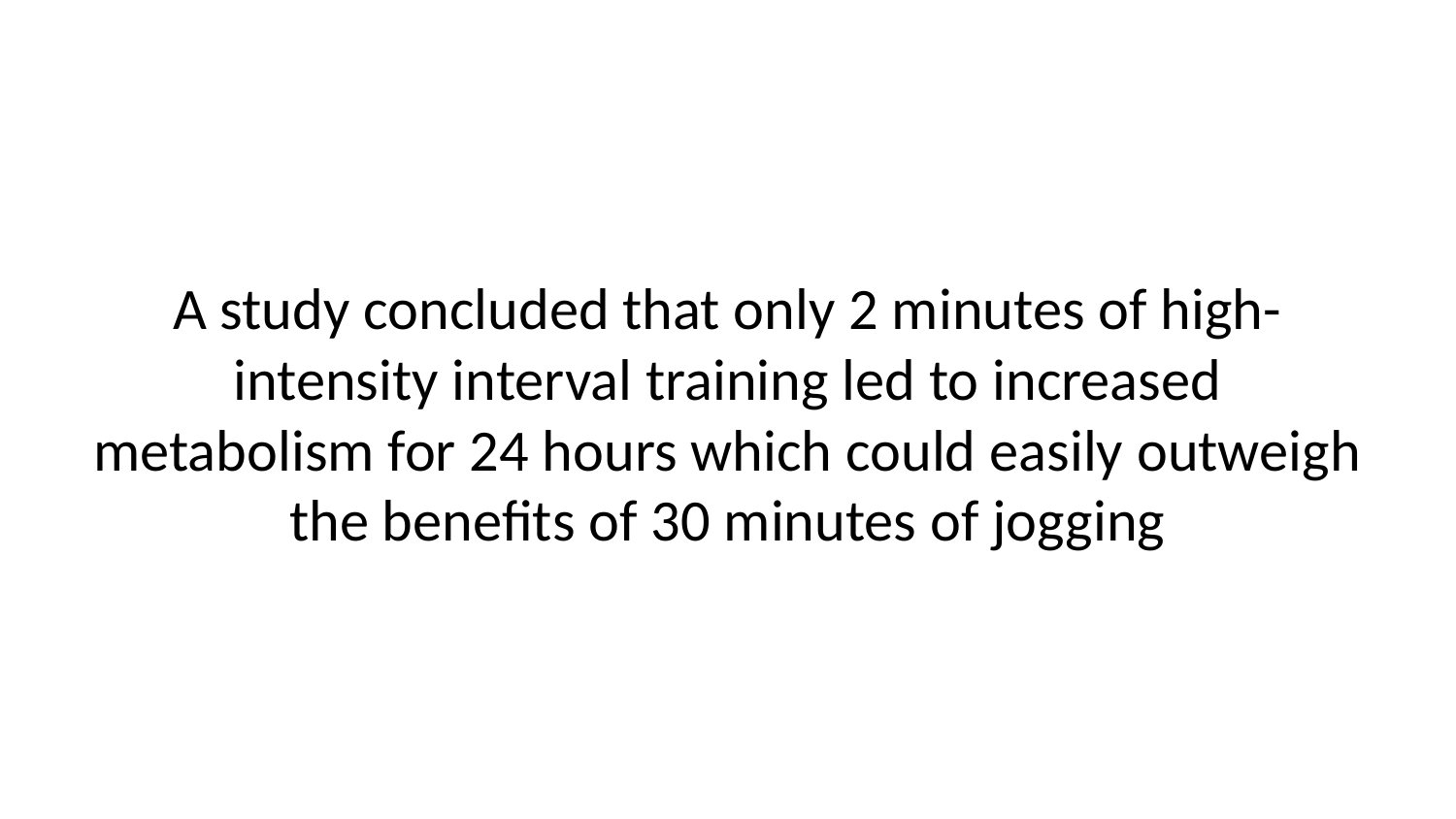

A study concluded that only 2 minutes of high-intensity interval training led to increased metabolism for 24 hours which could easily outweigh the benefits of 30 minutes of jogging